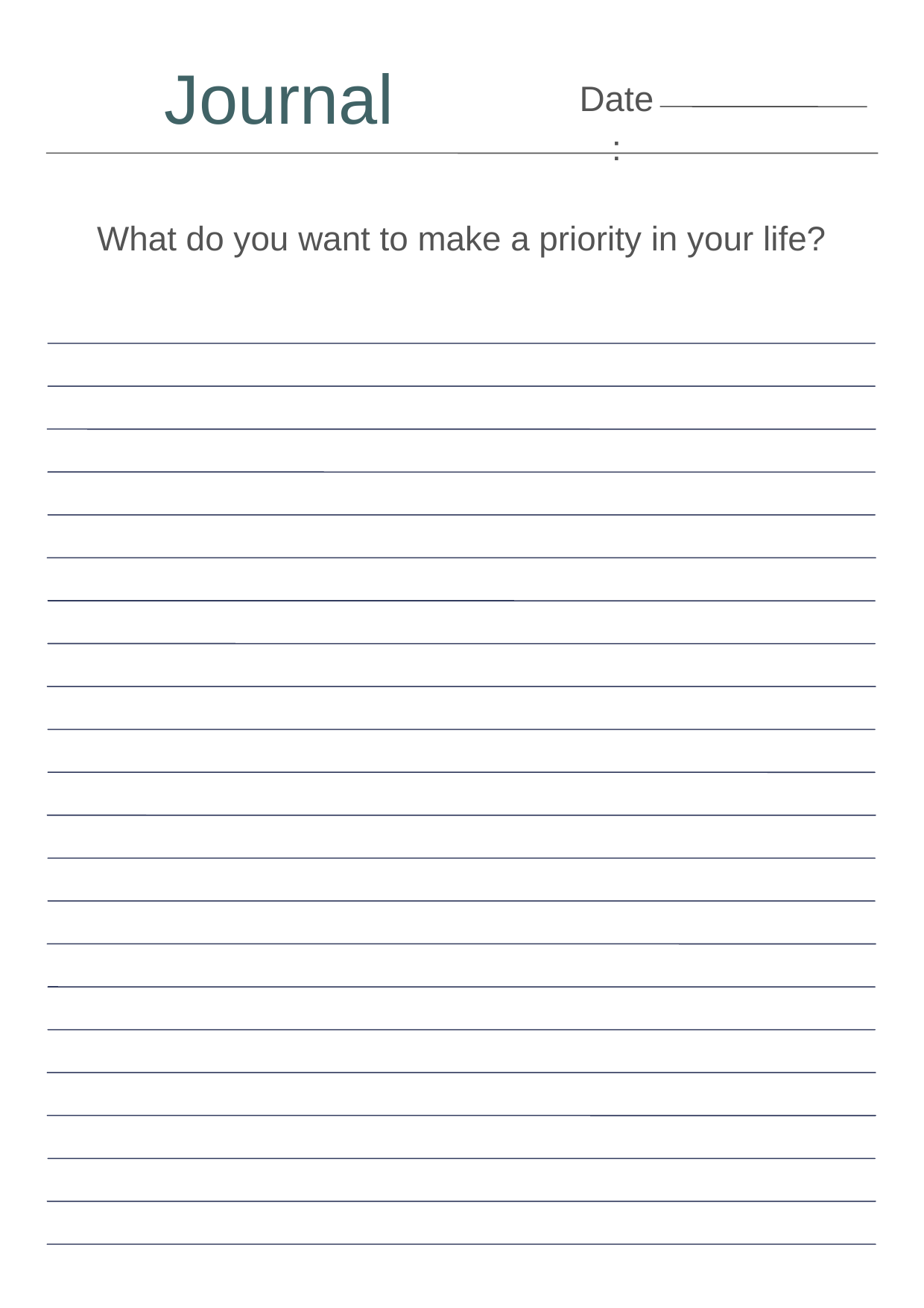

Journal
Date:

What do you want to make a priority in your life?